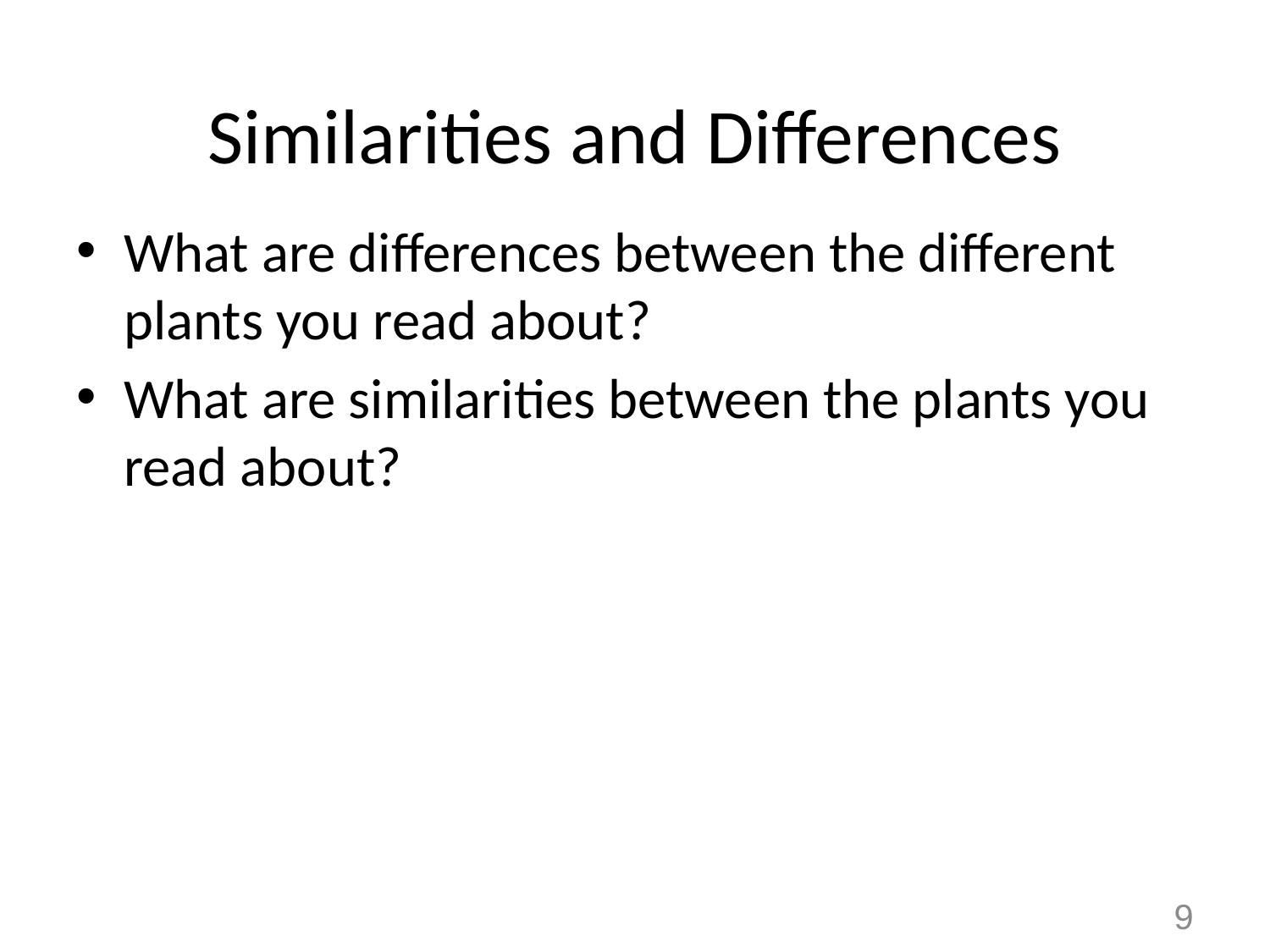

# Similarities and Differences
What are differences between the different plants you read about?
What are similarities between the plants you read about?
9